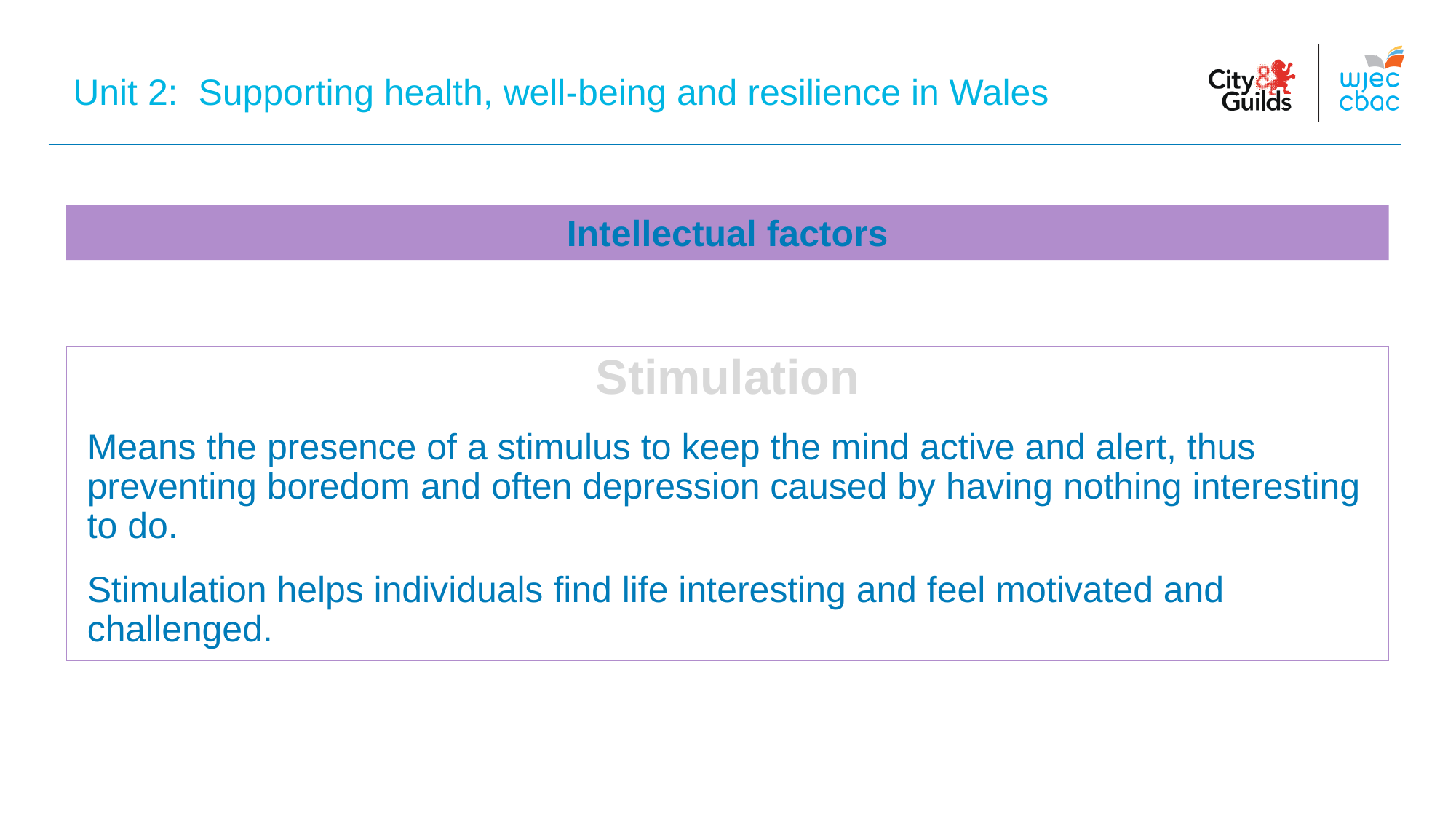

Unit 2:  Supporting health, well-being and resilience in Wales
# Intellectual factors
Stimulation
Means the presence of a stimulus to keep the mind active and alert, thus preventing boredom and often depression caused by having nothing interesting to do.
Stimulation helps individuals find life interesting and feel motivated and challenged.